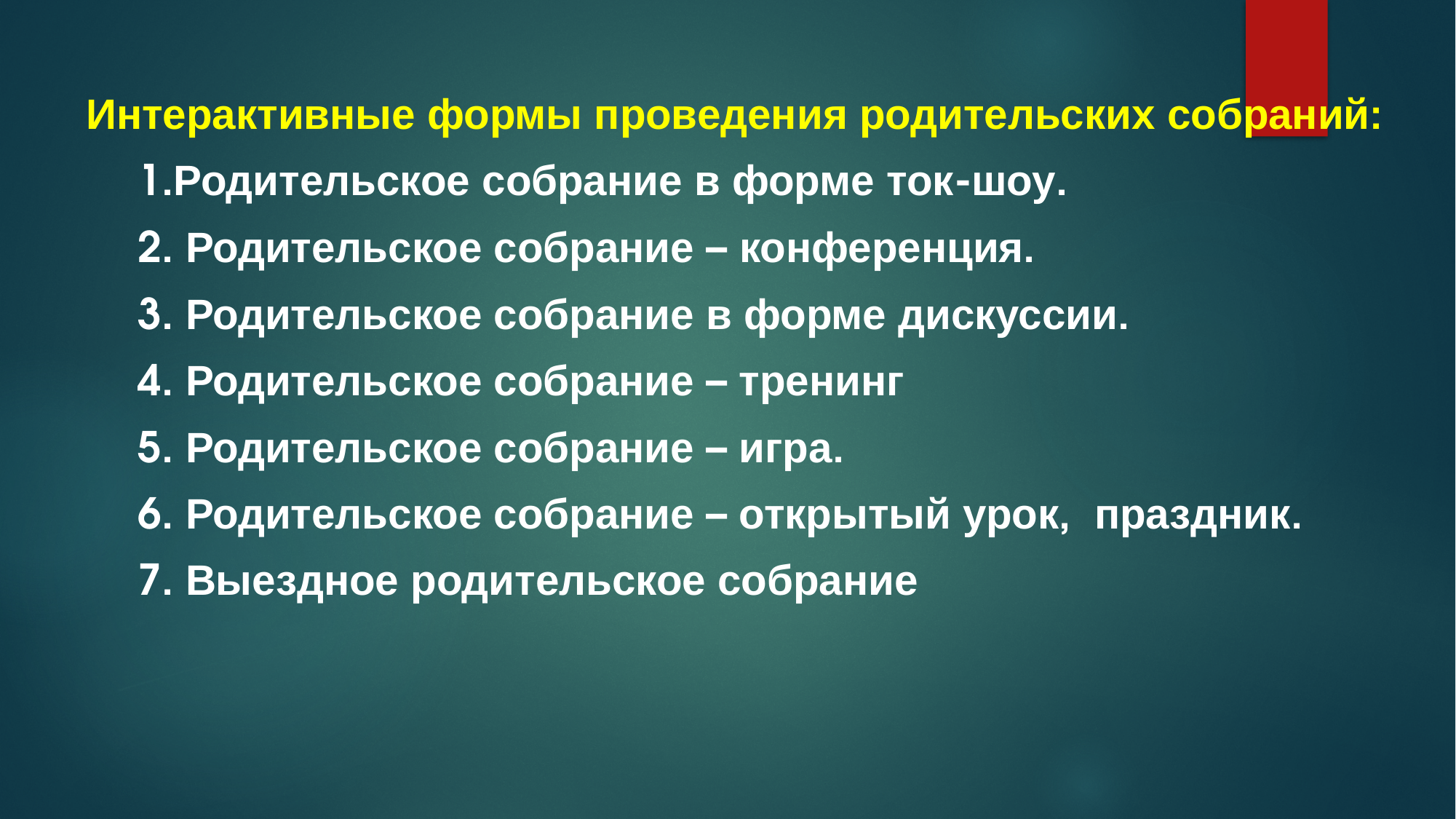

Интерактивные формы проведения родительских собраний:
1.Родительское собрание в форме ток-шоу.
2. Родительское собрание – конференция.
3. Родительское собрание в форме дискуссии.
4. Родительское собрание – тренинг
5. Родительское собрание – игра.
6. Родительское собрание – открытый урок,  праздник.
7. Выездное родительское собрание